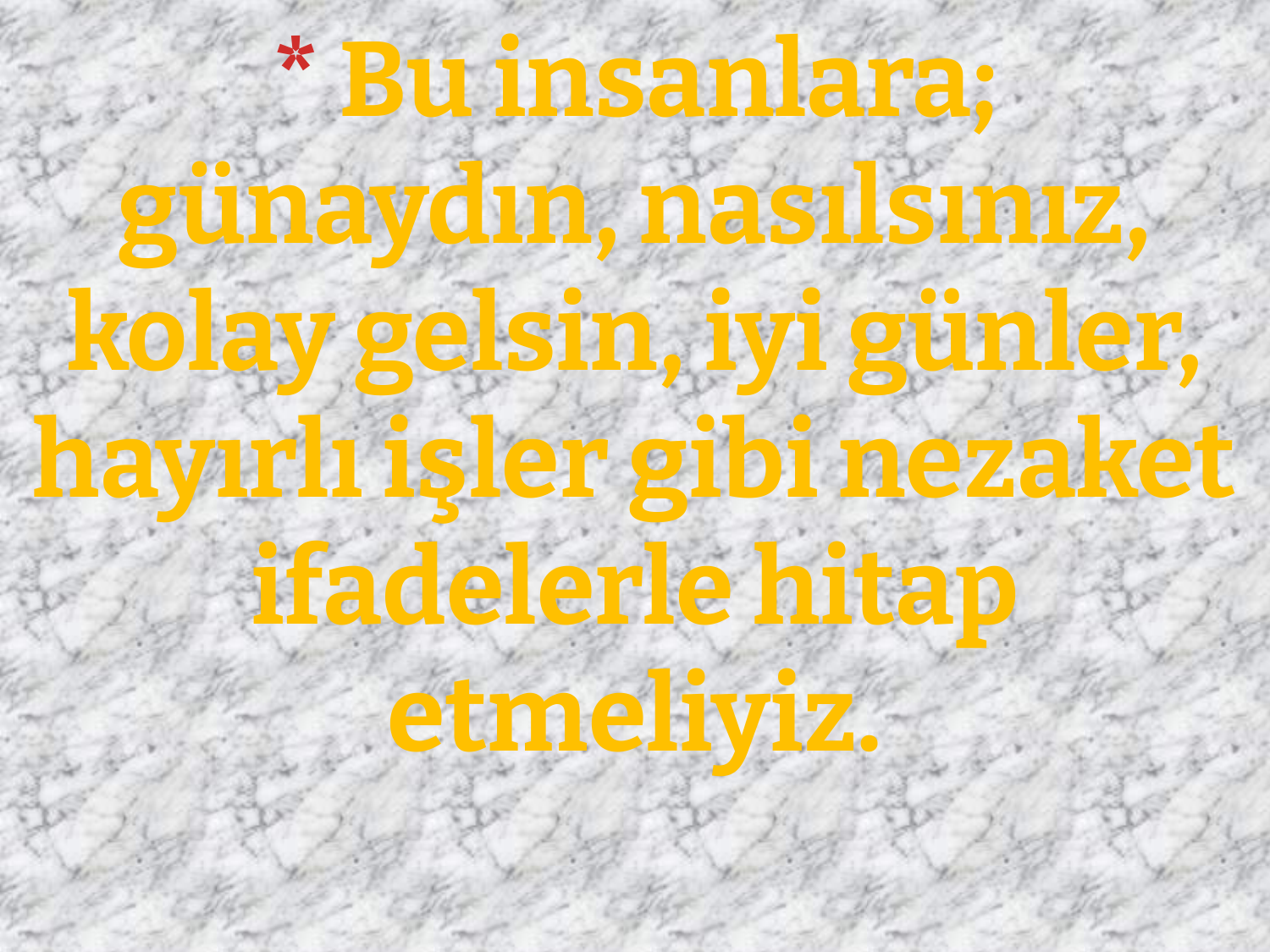

* Bu insanlara; günaydın, nasılsınız, kolay gelsin, iyi günler, hayırlı işler gibi nezaket ifadelerle hitap etmeliyiz.